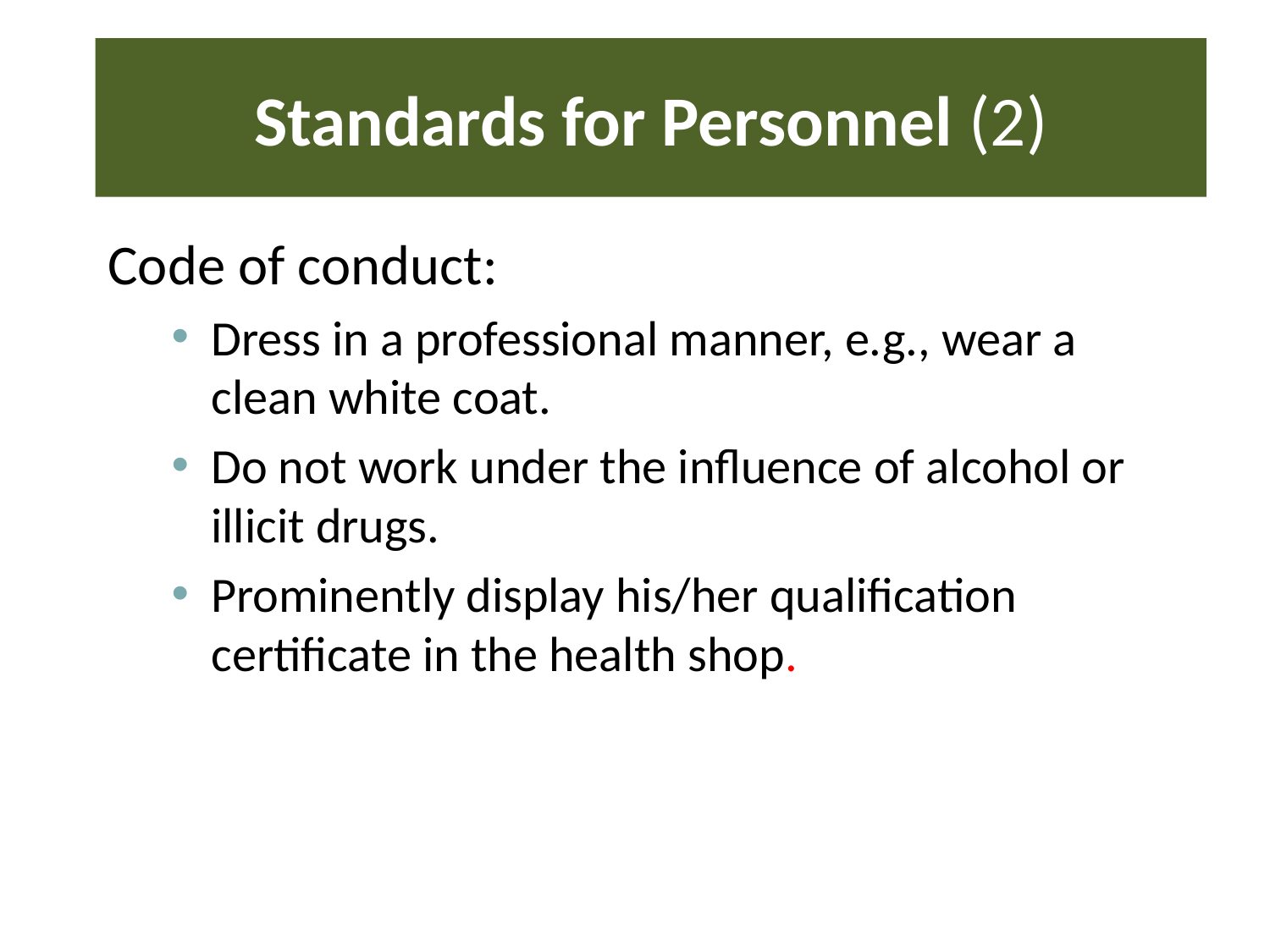

# Standards for Personnel (2)
Code of conduct:
Dress in a professional manner, e.g., wear a clean white coat.
Do not work under the influence of alcohol or illicit drugs.
Prominently display his/her qualification certificate in the health shop.